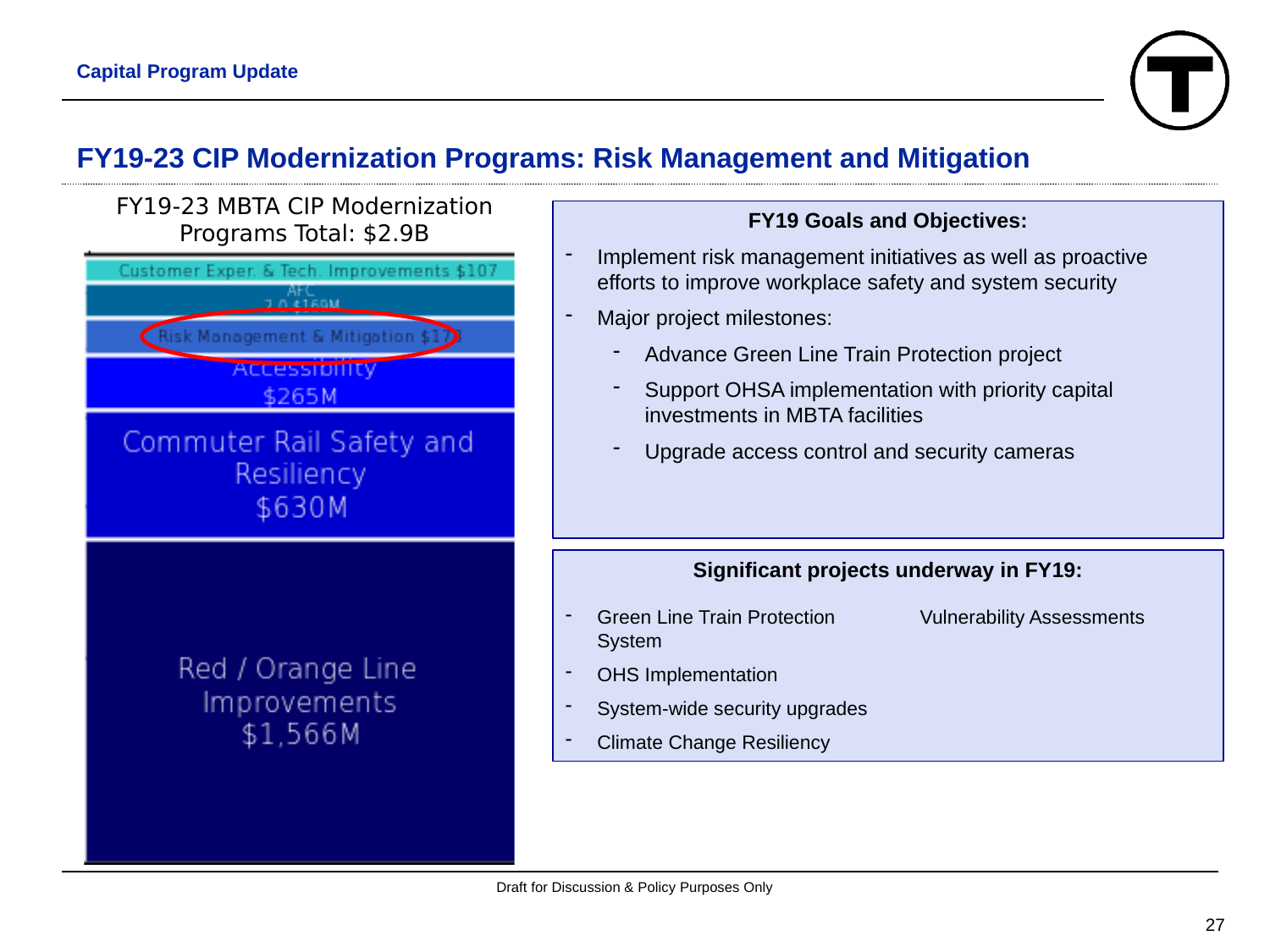

Capital Program Update
# FY19-23 CIP Modernization Programs: Risk Management and Mitigation
FY19-23 MBTA CIP Modernization Programs Total: $2.9B
FY19 Goals and Objectives:
Implement risk management initiatives as well as proactive efforts to improve workplace safety and system security
Major project milestones:
Advance Green Line Train Protection project
Support OHSA implementation with priority capital investments in MBTA facilities
Upgrade access control and security cameras

Significant projects underway in FY19:

Green Line Train Protection System
OHS Implementation
System-wide security upgrades
Climate Change Resiliency Vulnerability Assessments